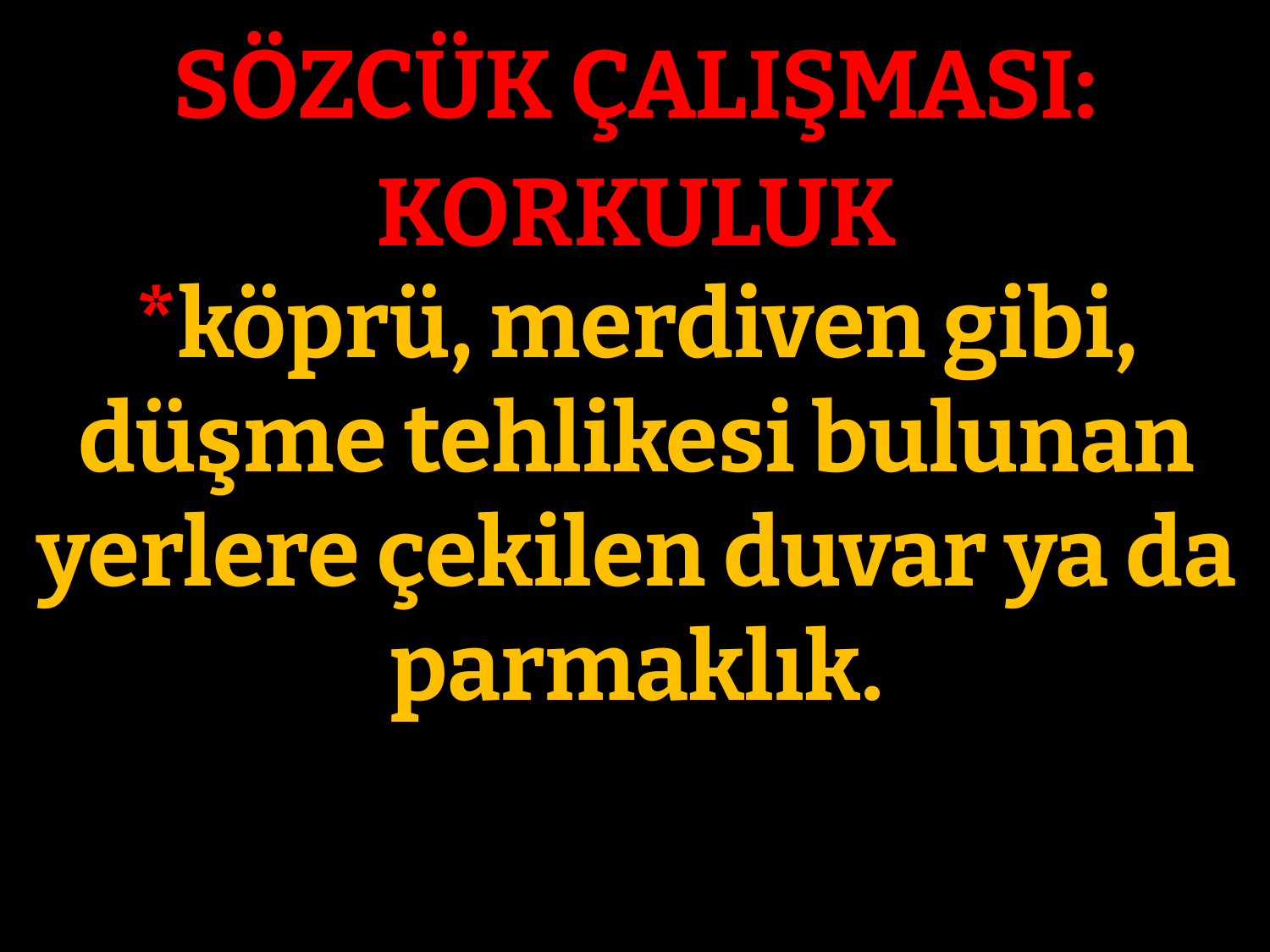

SÖZCÜK ÇALIŞMASI:
KORKULUK
*köprü, merdiven gibi, düşme tehlikesi bulunan yerlere çekilen duvar ya da parmaklık.